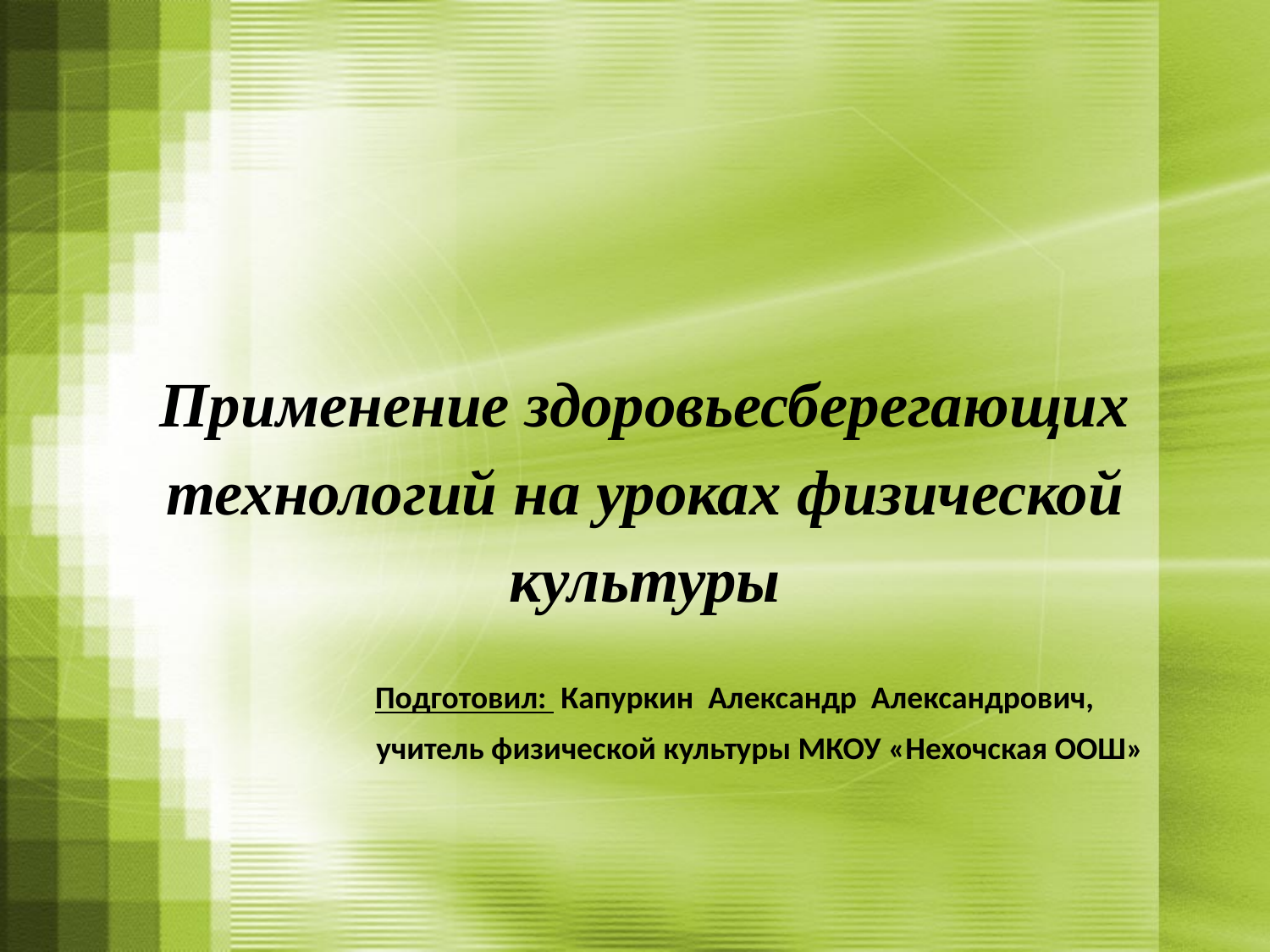

Применение здоровьесберегающих технологий на уроках физической культуры

                          Подготовил:  Капуркин  Александр  Александрович,
                                учитель физической культуры МКОУ «Нехочская ООШ»

#